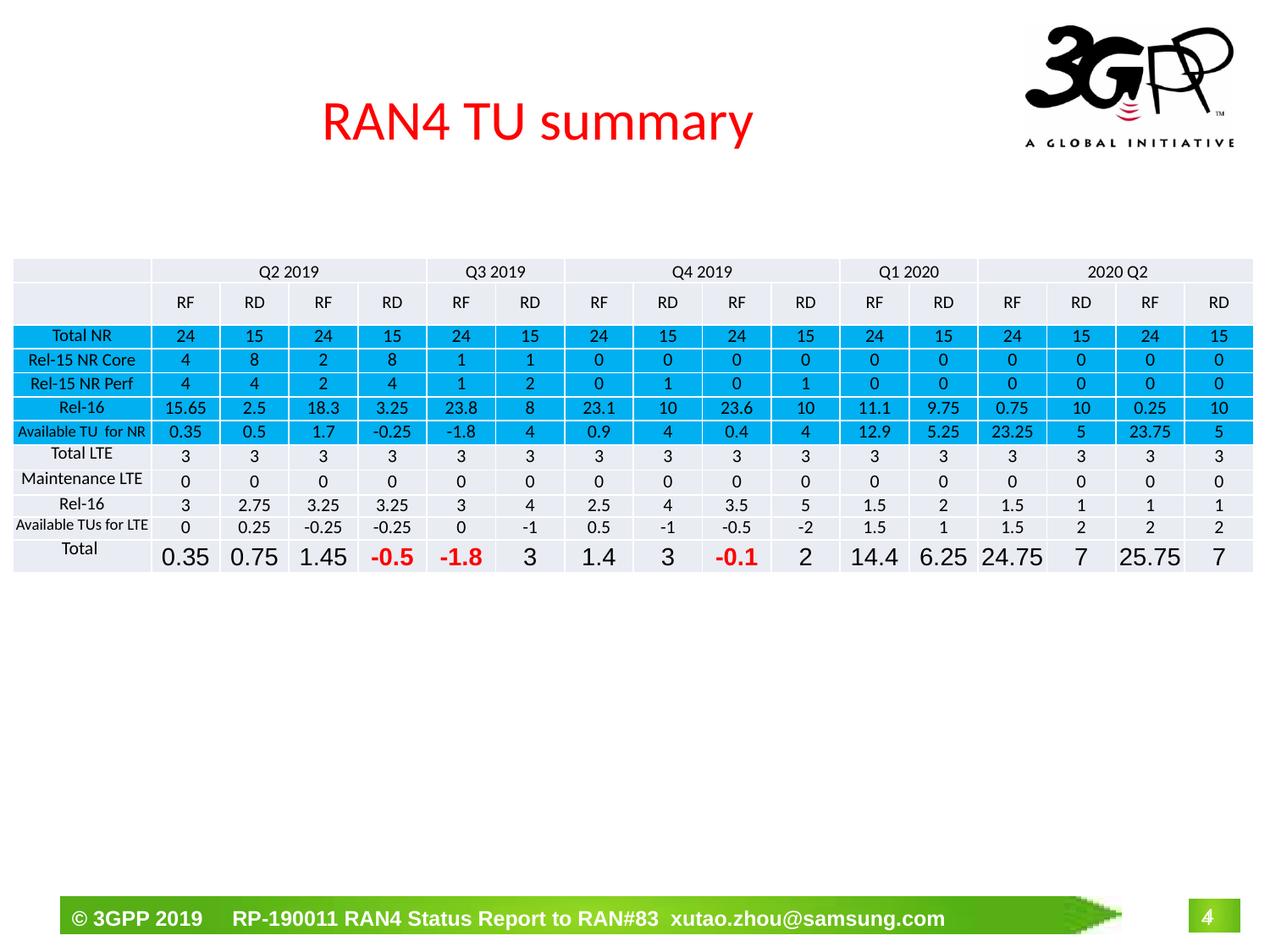

# RAN4 TU summary
|  | Q2 2019 |  |  |  | Q3 2019 |  | Q4 2019 |  |  |  | Q1 2020 |  | 2020 Q2 |  |  |  |
| --- | --- | --- | --- | --- | --- | --- | --- | --- | --- | --- | --- | --- | --- | --- | --- | --- |
|  | RF | RD | RF | RD | RF | RD | RF | RD | RF | RD | RF | RD | RF | RD | RF | RD |
| Total NR | 24 | 15 | 24 | 15 | 24 | 15 | 24 | 15 | 24 | 15 | 24 | 15 | 24 | 15 | 24 | 15 |
| Rel-15 NR Core | 4 | 8 | 2 | 8 | 1 | 1 | 0 | 0 | 0 | 0 | 0 | 0 | 0 | 0 | 0 | 0 |
| Rel-15 NR Perf | 4 | 4 | 2 | 4 | 1 | 2 | 0 | 1 | 0 | 1 | 0 | 0 | 0 | 0 | 0 | 0 |
| Rel-16 | 15.65 | 2.5 | 18.3 | 3.25 | 23.8 | 8 | 23.1 | 10 | 23.6 | 10 | 11.1 | 9.75 | 0.75 | 10 | 0.25 | 10 |
| Available TU for NR | 0.35 | 0.5 | 1.7 | -0.25 | -1.8 | 4 | 0.9 | 4 | 0.4 | 4 | 12.9 | 5.25 | 23.25 | 5 | 23.75 | 5 |
| Total LTE | 3 | 3 | 3 | 3 | 3 | 3 | 3 | 3 | 3 | 3 | 3 | 3 | 3 | 3 | 3 | 3 |
| Maintenance LTE | 0 | 0 | 0 | 0 | 0 | 0 | 0 | 0 | 0 | 0 | 0 | 0 | 0 | 0 | 0 | 0 |
| Rel-16 | 3 | 2.75 | 3.25 | 3.25 | 3 | 4 | 2.5 | 4 | 3.5 | 5 | 1.5 | 2 | 1.5 | 1 | 1 | 1 |
| Available TUs for LTE | 0 | 0.25 | -0.25 | -0.25 | 0 | -1 | 0.5 | -1 | -0.5 | -2 | 1.5 | 1 | 1.5 | 2 | 2 | 2 |
| Total | 0.35 | 0.75 | 1.45 | -0.5 | -1.8 | 3 | 1.4 | 3 | -0.1 | 2 | 14.4 | 6.25 | 24.75 | 7 | 25.75 | 7 |
4